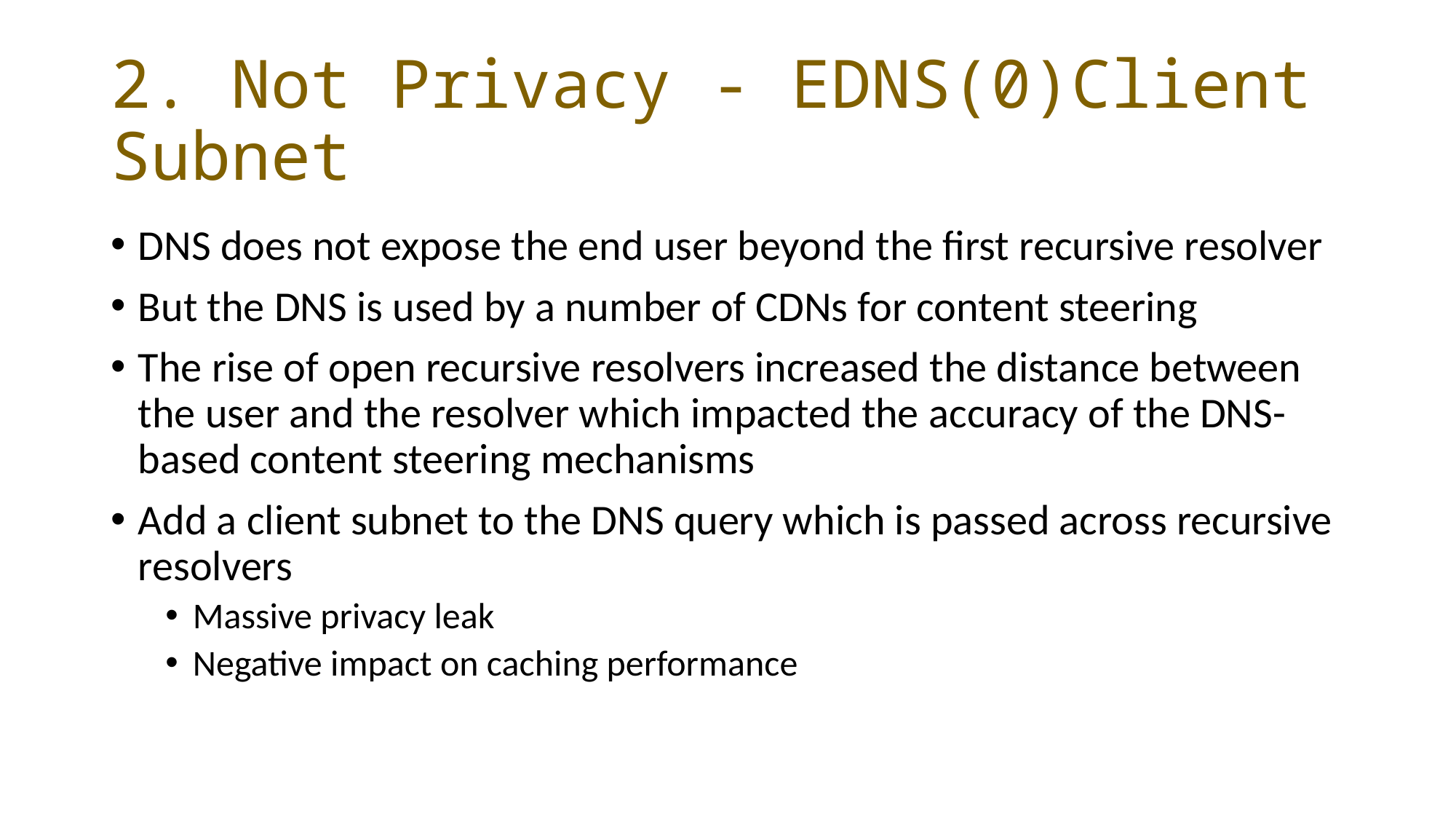

# 2. Not Privacy - EDNS(0)Client Subnet
DNS does not expose the end user beyond the first recursive resolver
But the DNS is used by a number of CDNs for content steering
The rise of open recursive resolvers increased the distance between the user and the resolver which impacted the accuracy of the DNS-based content steering mechanisms
Add a client subnet to the DNS query which is passed across recursive resolvers
Massive privacy leak
Negative impact on caching performance